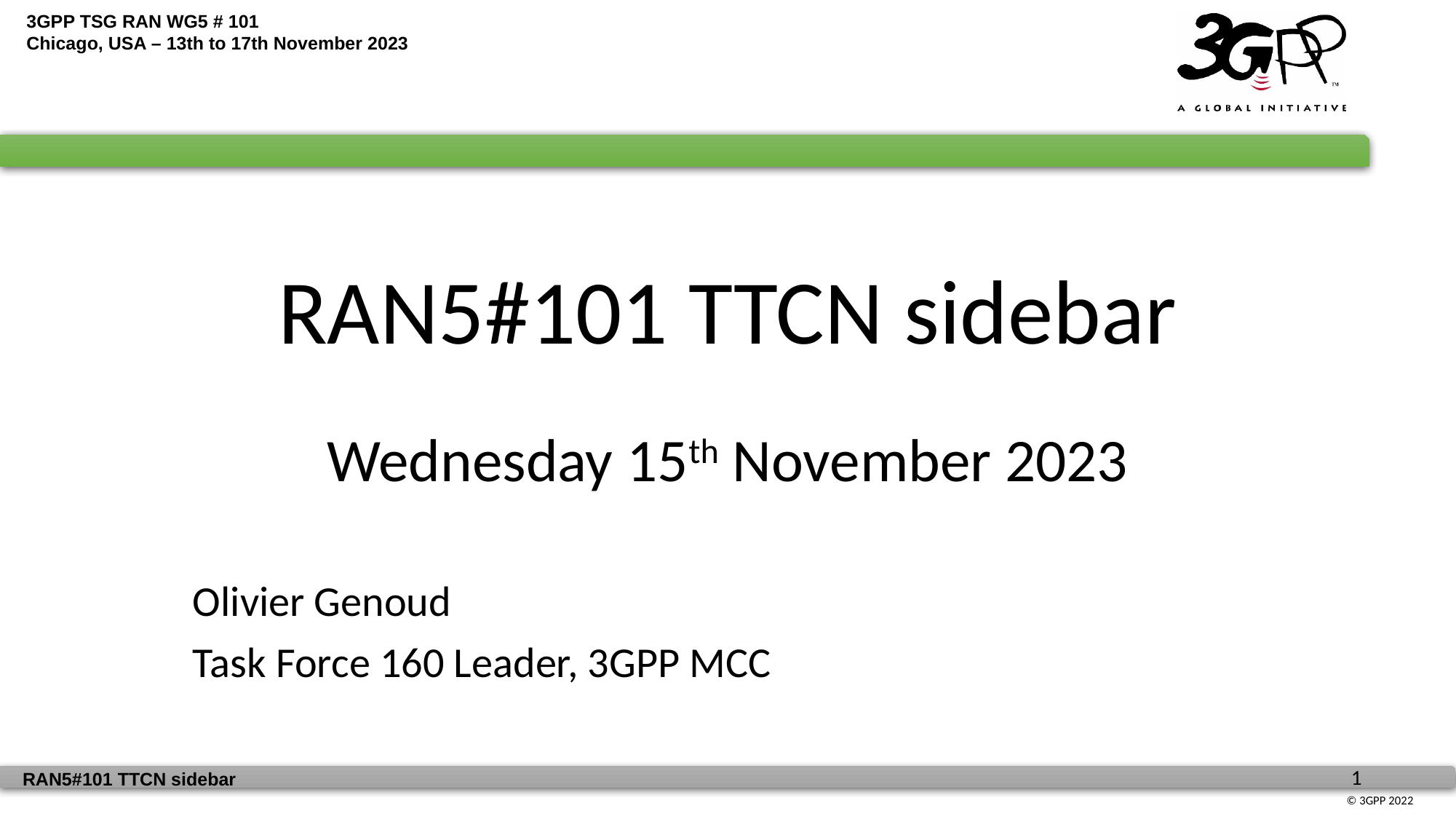

# RAN5#101 TTCN sidebar Wednesday 15th November 2023
Olivier Genoud
Task Force 160 Leader, 3GPP MCC